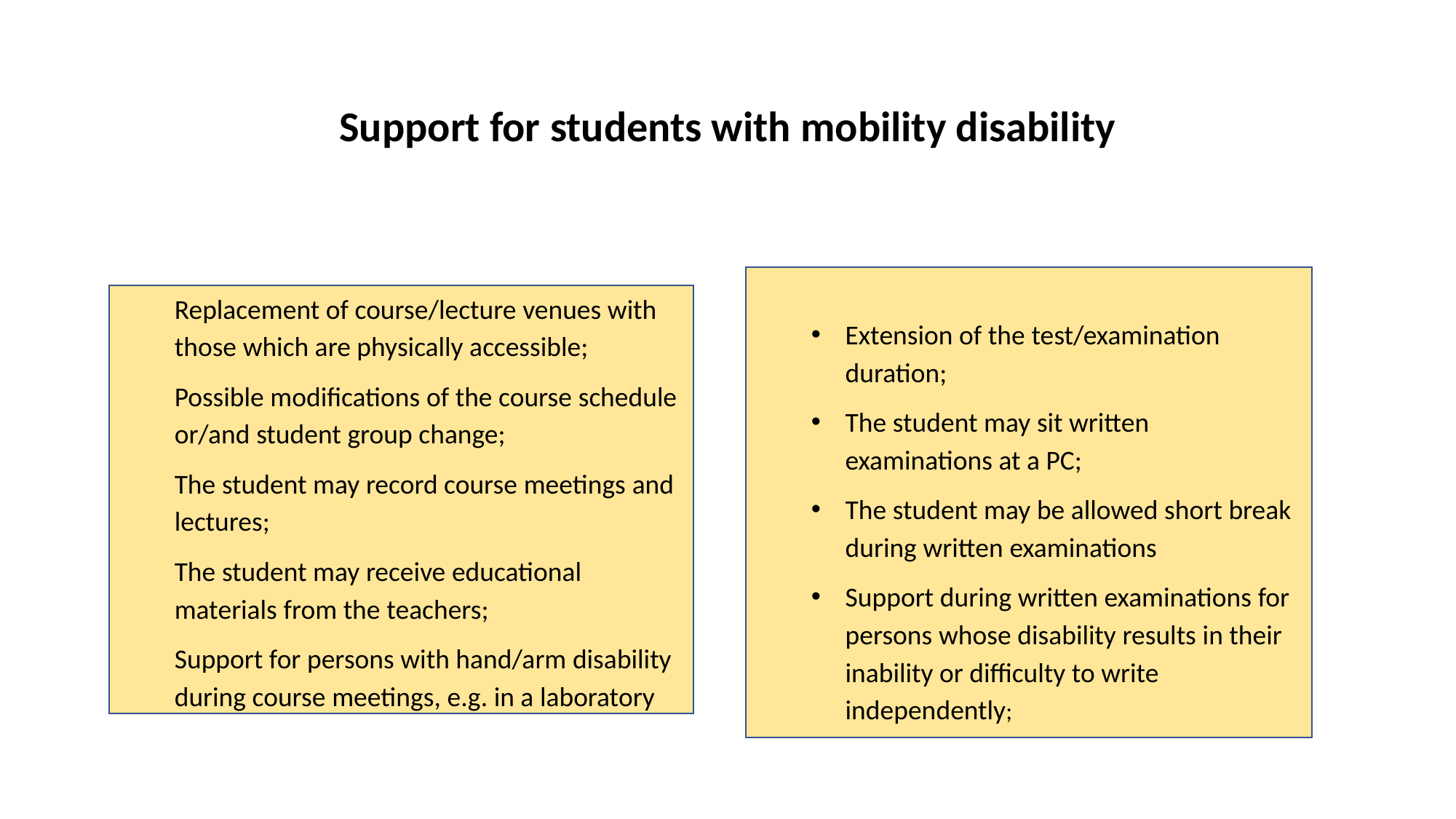

# Support for students with mobility disability

Extension of the test/examination duration;
The student may sit written examinations at a PC;
The student may be allowed short break during written examinations
Support during written examinations for persons whose disability results in their inability or difficulty to write independently;
Replacement of course/lecture venues with those which are physically accessible;
Possible modifications of the course schedule or/and student group change;
The student may record course meetings and lectures;
The student may receive educational materials from the teachers;
Support for persons with hand/arm disability during course meetings, e.g. in a laboratory